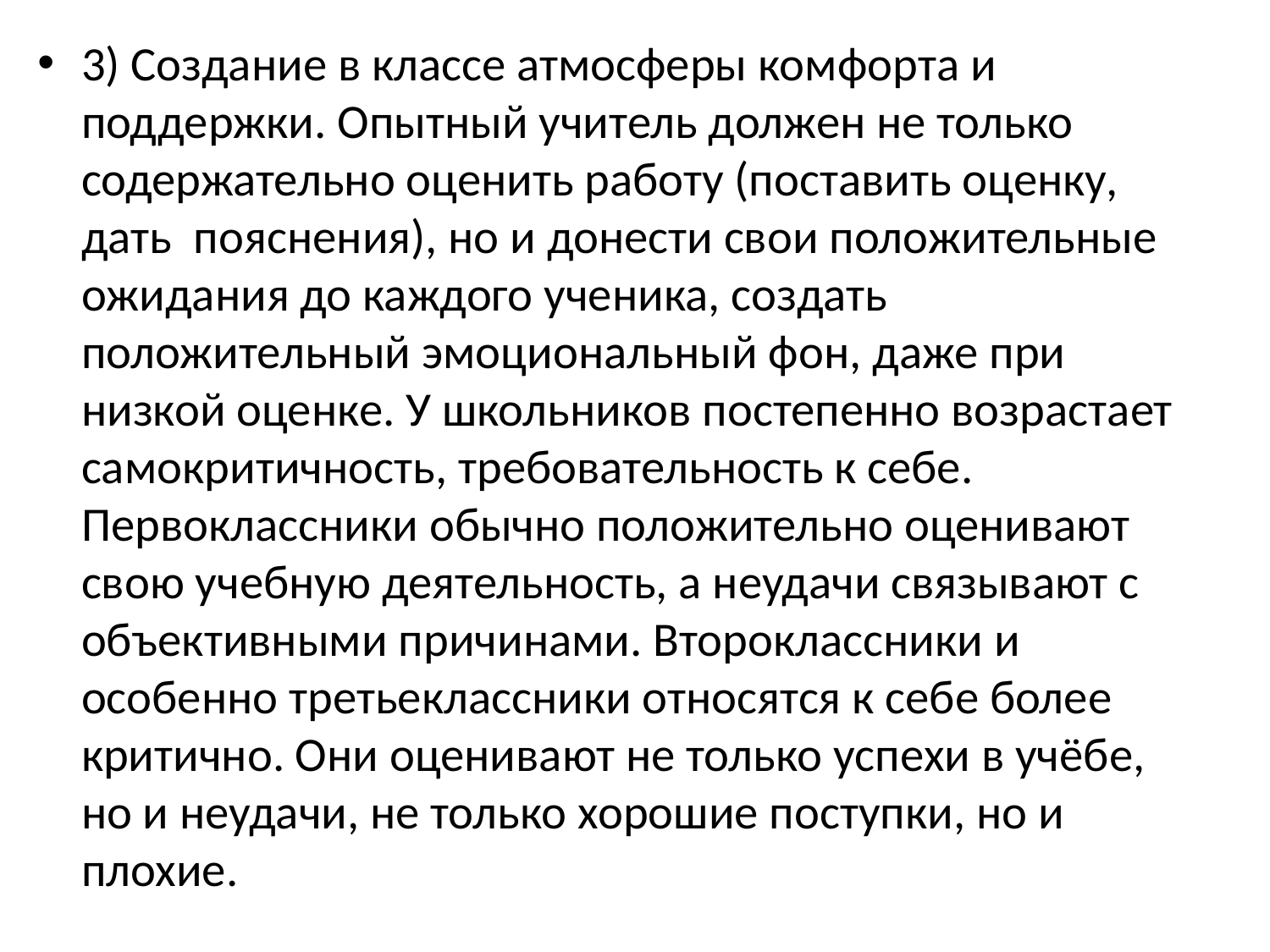

3) Создание в классе атмосферы комфорта и поддержки. Опытный учитель должен не только содержательно оценить работу (поставить оценку, дать  пояснения), но и донести свои положительные ожидания до каждого ученика, создать положительный эмоциональный фон, даже при низкой оценке. У школьников постепенно возрастает самокритичность, требовательность к себе. Первоклассники обычно положительно оценивают свою учебную деятельность, а неудачи связывают с объективными причинами. Второклассники и особенно третьеклассники относятся к себе более критично. Они оценивают не только успехи в учёбе, но и неудачи, не только хорошие поступки, но и плохие.